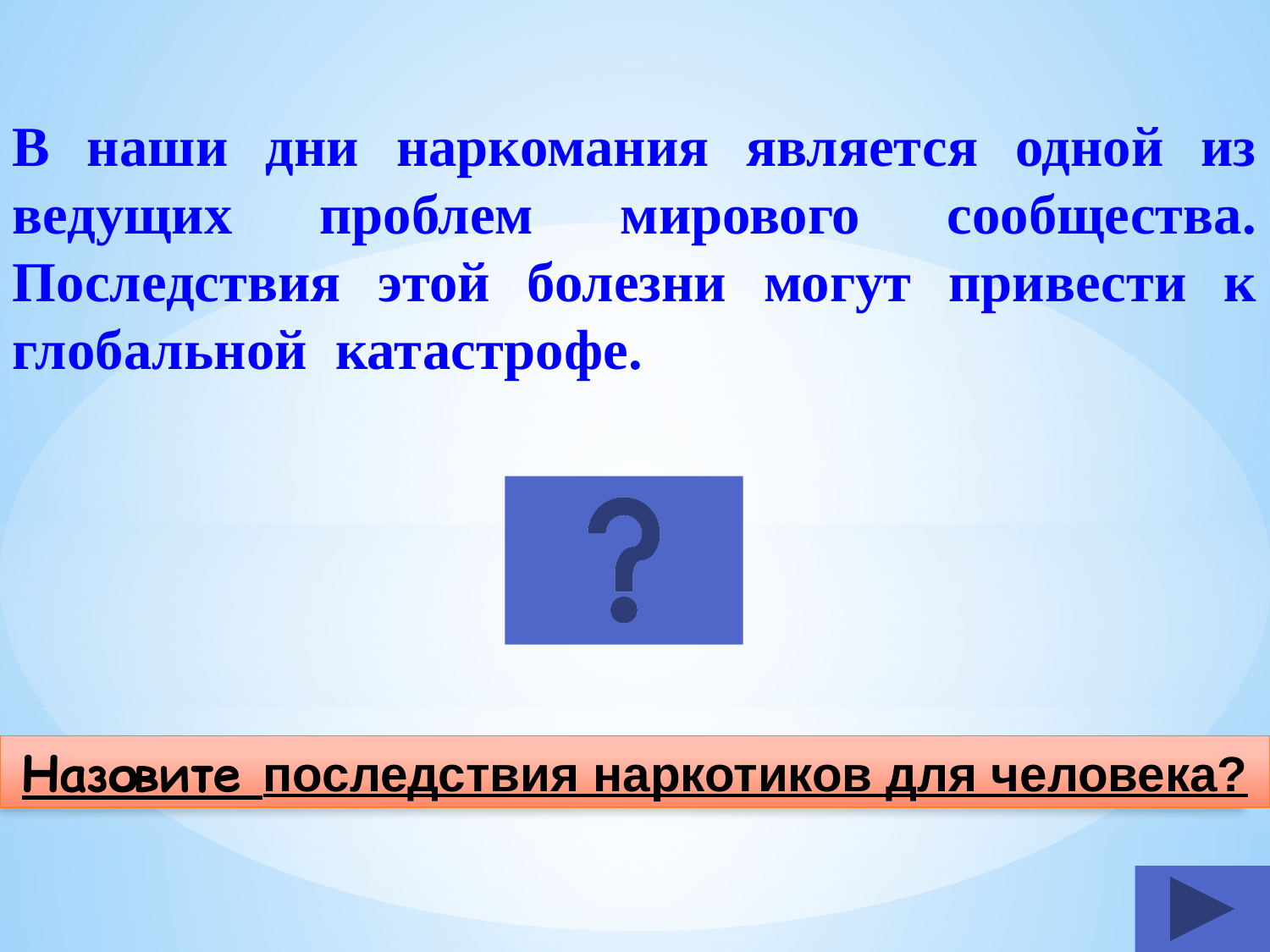

В наши дни наркомания является одной из ведущих проблем мирового сообщества. Последствия этой болезни могут привести к глобальной  катастрофе.

Назовите последствия наркотиков для человека?